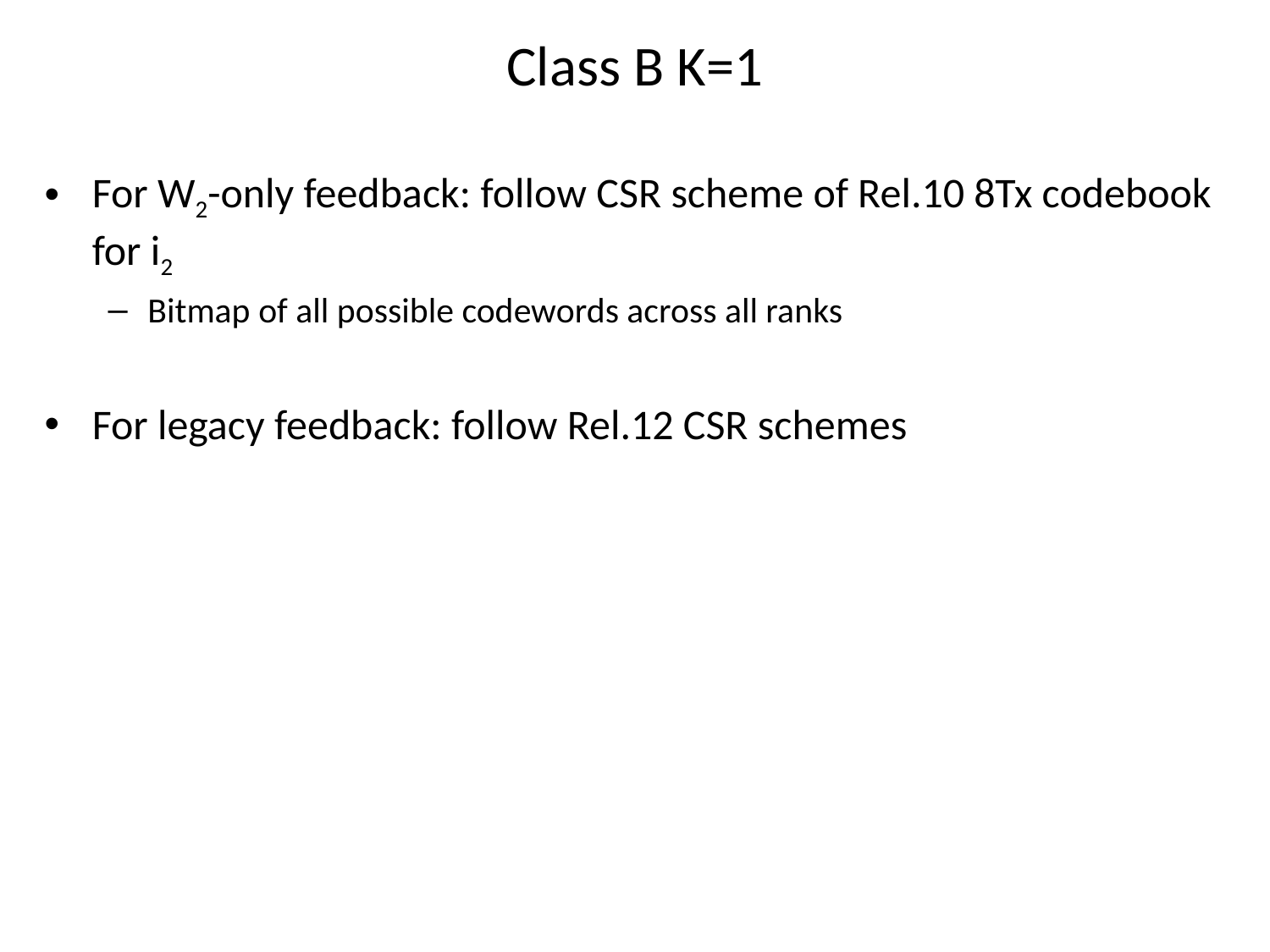

# Class B K=1
For W2-only feedback: follow CSR scheme of Rel.10 8Tx codebook for i2
Bitmap of all possible codewords across all ranks

For legacy feedback: follow Rel.12 CSR schemes